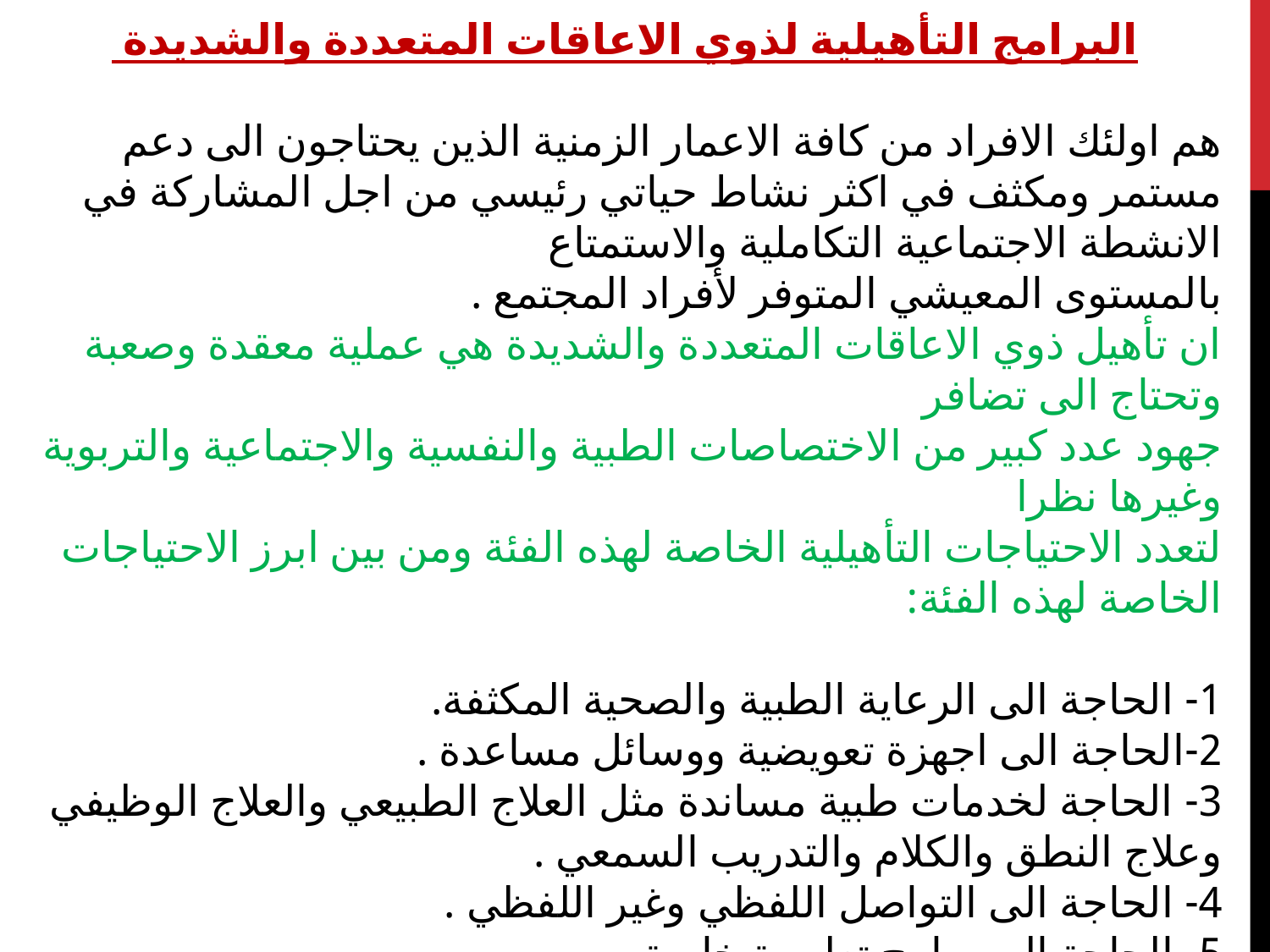

البرامج التأهيلية لذوي الاعاقات المتعددة والشديدة

هم اولئك الافراد من كافة الاعمار الزمنية الذين يحتاجون الى دعم مستمر ومكثف في اكثر نشاط حياتي رئيسي من اجل المشاركة في الانشطة الاجتماعية التكاملية والاستمتاع
بالمستوى المعيشي المتوفر لأفراد المجتمع .
ان تأهيل ذوي الاعاقات المتعددة والشديدة هي عملية معقدة وصعبة وتحتاج الى تضافر
جهود عدد كبير من الاختصاصات الطبية والنفسية والاجتماعية والتربوية وغيرها نظرا
لتعدد الاحتياجات التأهيلية الخاصة لهذه الفئة ومن بين ابرز الاحتياجات الخاصة لهذه الفئة:

1- الحاجة الى الرعاية الطبية والصحية المكثفة.
2-الحاجة الى اجهزة تعويضية ووسائل مساعدة .
3- الحاجة لخدمات طبية مساندة مثل العلاج الطبيعي والعلاج الوظيفي وعلاج النطق والكلام والتدريب السمعي .
4- الحاجة الى التواصل اللفظي وغير اللفظي .
5- الحاجة الى برامج تعليمية خاصة .
6- الحاجة الى برامج تأهيل اجتماعي في مجالات المهارات الاجتماعية والسلوك التكيفي .
7-  الحاجة الى احداث تعديلات وتكييف البيئة المنزلية والبيئة المدرسية.